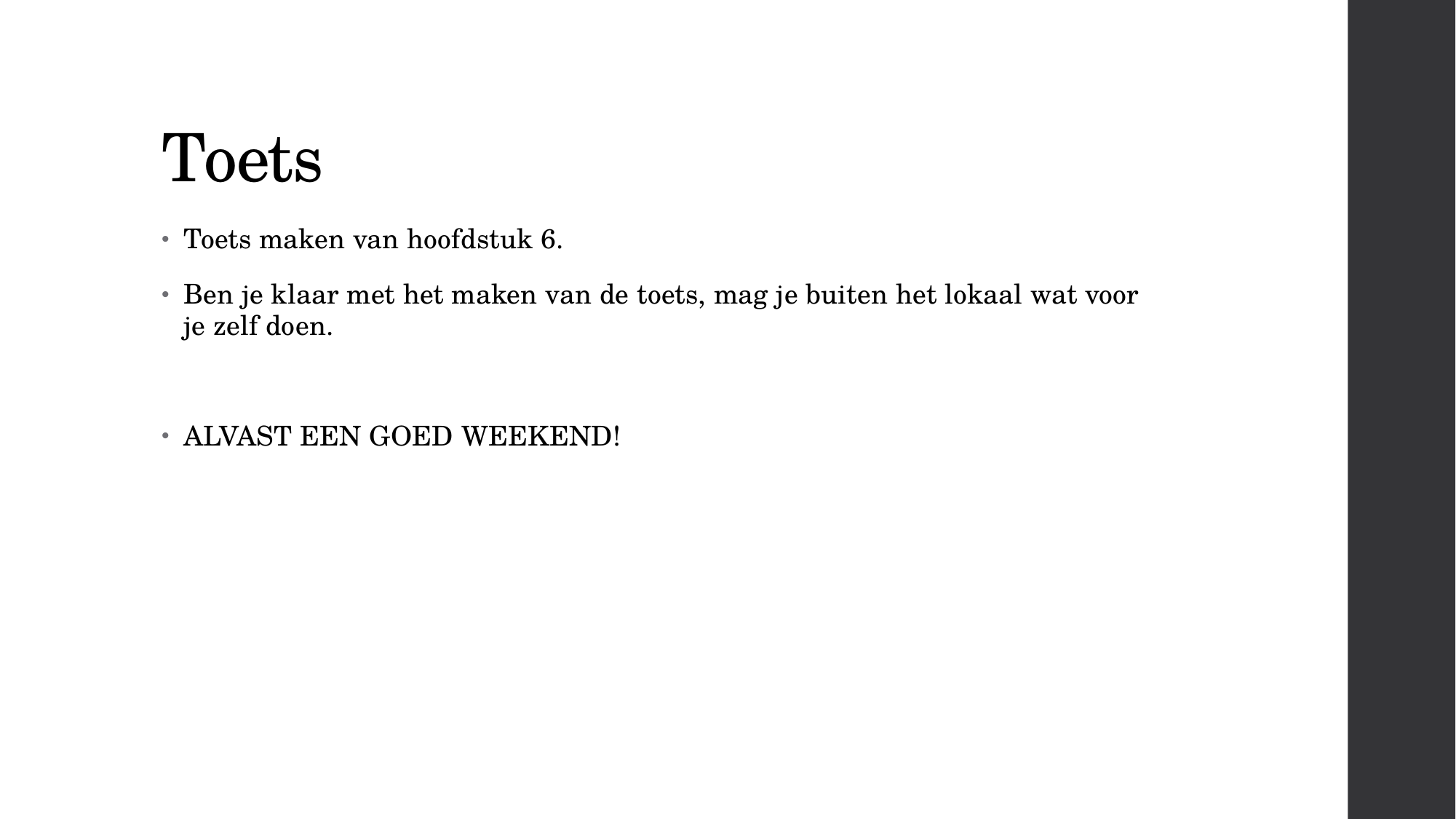

# Toets
Toets maken van hoofdstuk 6.
Ben je klaar met het maken van de toets, mag je buiten het lokaal wat voor je zelf doen.

ALVAST EEN GOED WEEKEND!